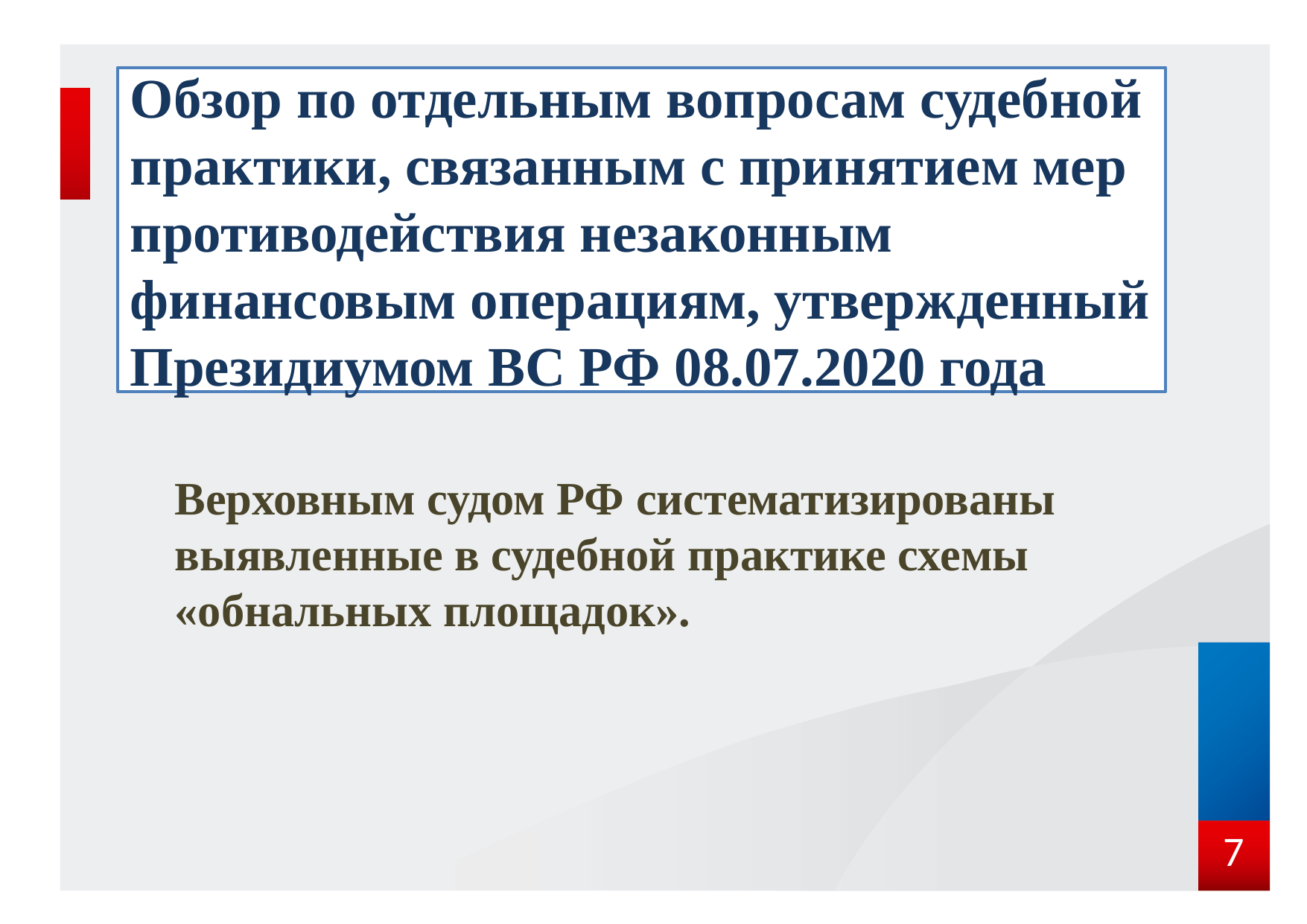

# Обзор по отдельным вопросам судебной практики, связанным с принятием мер противодействия незаконным финансовым операциям, утвержденный Президиумом ВС РФ 08.07.2020 года
Верховным судом РФ систематизированы выявленные в судебной практике схемы «обнальных площадок».
7